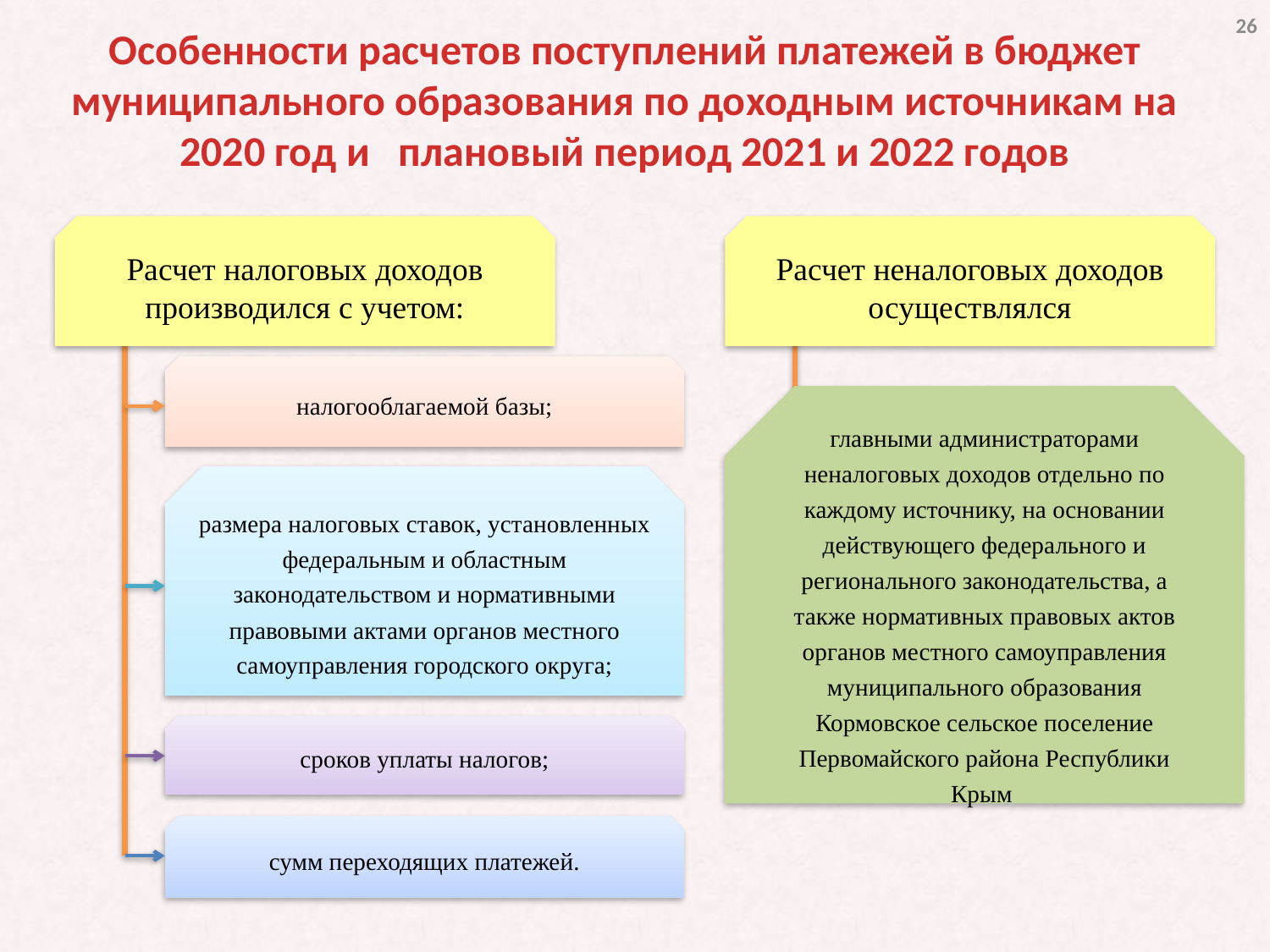

26
Особенности расчетов поступлений платежей в бюджет муниципального образования по доходным источникам на 2020 год и   плановый период 2021 и 2022 годов

Расчет налоговых доходов производился с учетом:
Расчет неналоговых доходов осуществлялся
налогооблагаемой базы;
главными администраторами неналоговых доходов отдельно по каждому источнику, на основании действующего федерального и регионального законодательства, а также нормативных правовых актов органов местного самоуправления муниципального образования Кормовское сельское поселение Первомайского района Республики Крым
размера налоговых ставок, установленных федеральным и областным законодательством и нормативными правовыми актами органов местного самоуправления городского округа;
сроков уплаты налогов;
сумм переходящих платежей.